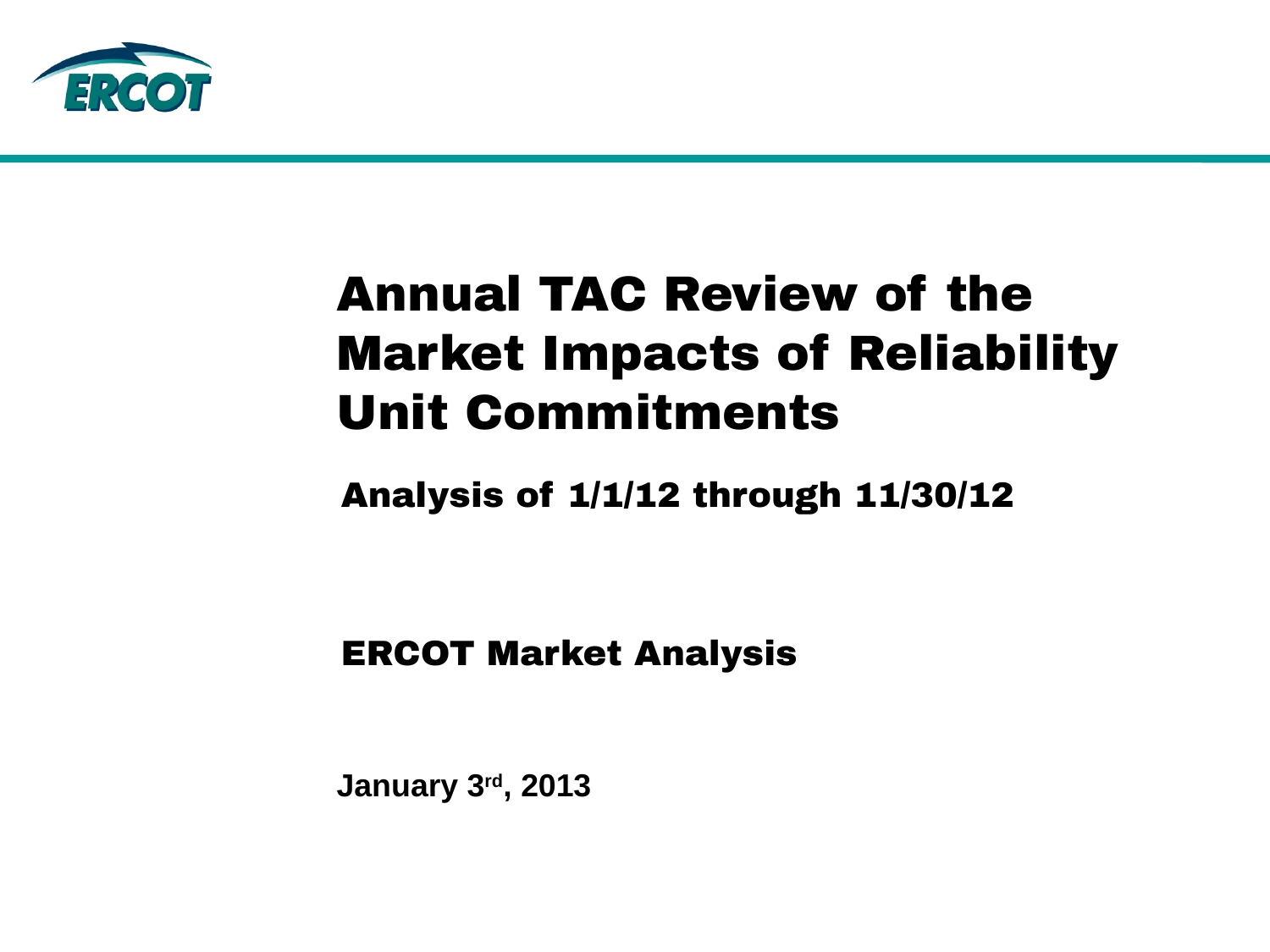

# Annual TAC Review of the Market Impacts of Reliability Unit Commitments
Analysis of 1/1/12 through 11/30/12
ERCOT Market Analysis

January 3rd, 2013